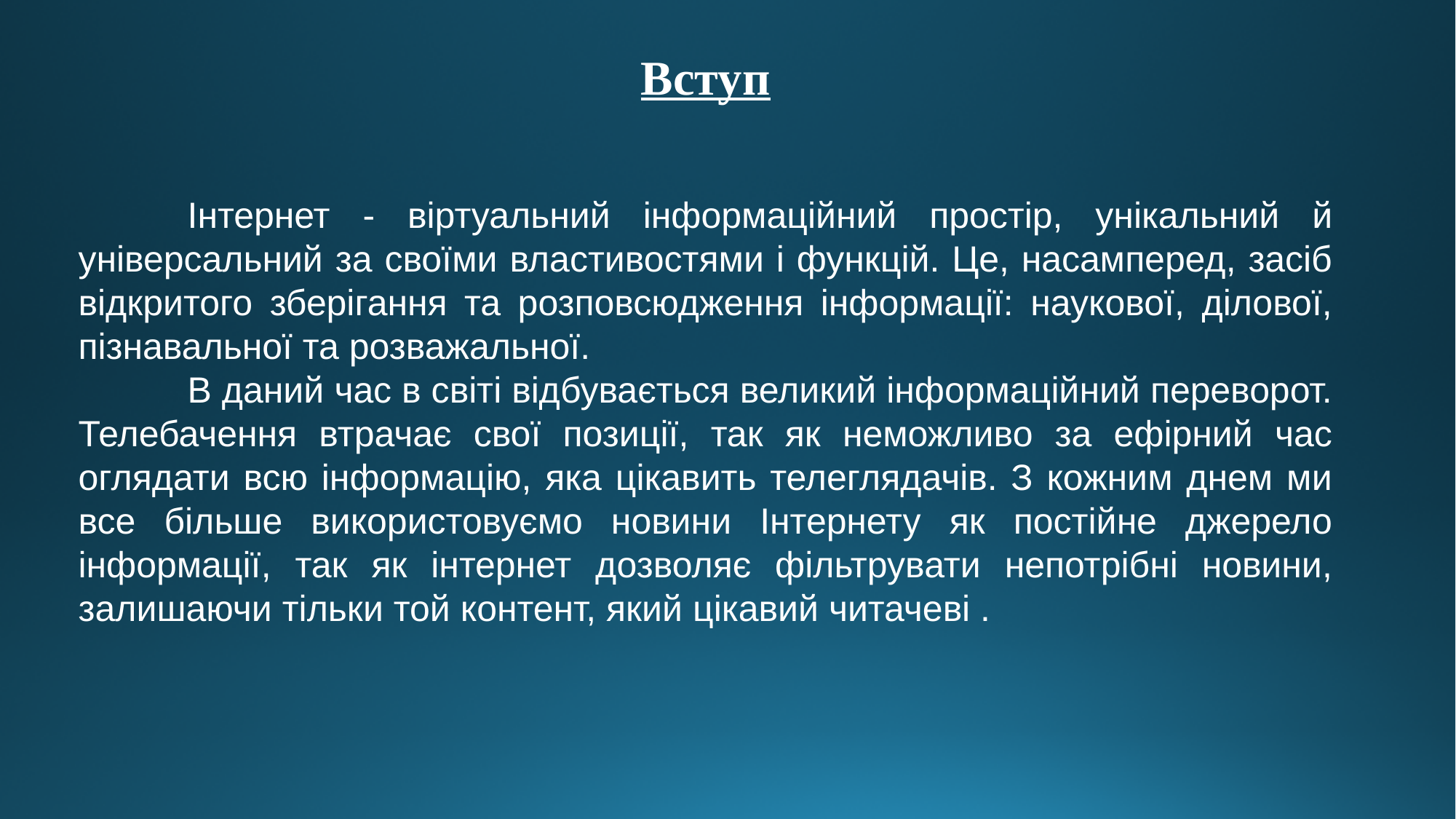

Вступ

	Інтернет - віртуальний інформаційний простір, унікальний й універсальний за своїми властивостями і функцій. Це, насамперед, засіб відкритого зберігання та розповсюдження інформації: наукової, ділової, пізнавальної та розважальної.
	В даний час в світі відбувається великий інформаційний переворот. Телебачення втрачає свої позиції, так як неможливо за ефірний час оглядати всю інформацію, яка цікавить телеглядачів. З кожним днем ми все більше використовуємо новини Інтернету як постійне джерело інформації, так як інтернет дозволяє фільтрувати непотрібні новини, залишаючи тільки той контент, який цікавий читачеві .